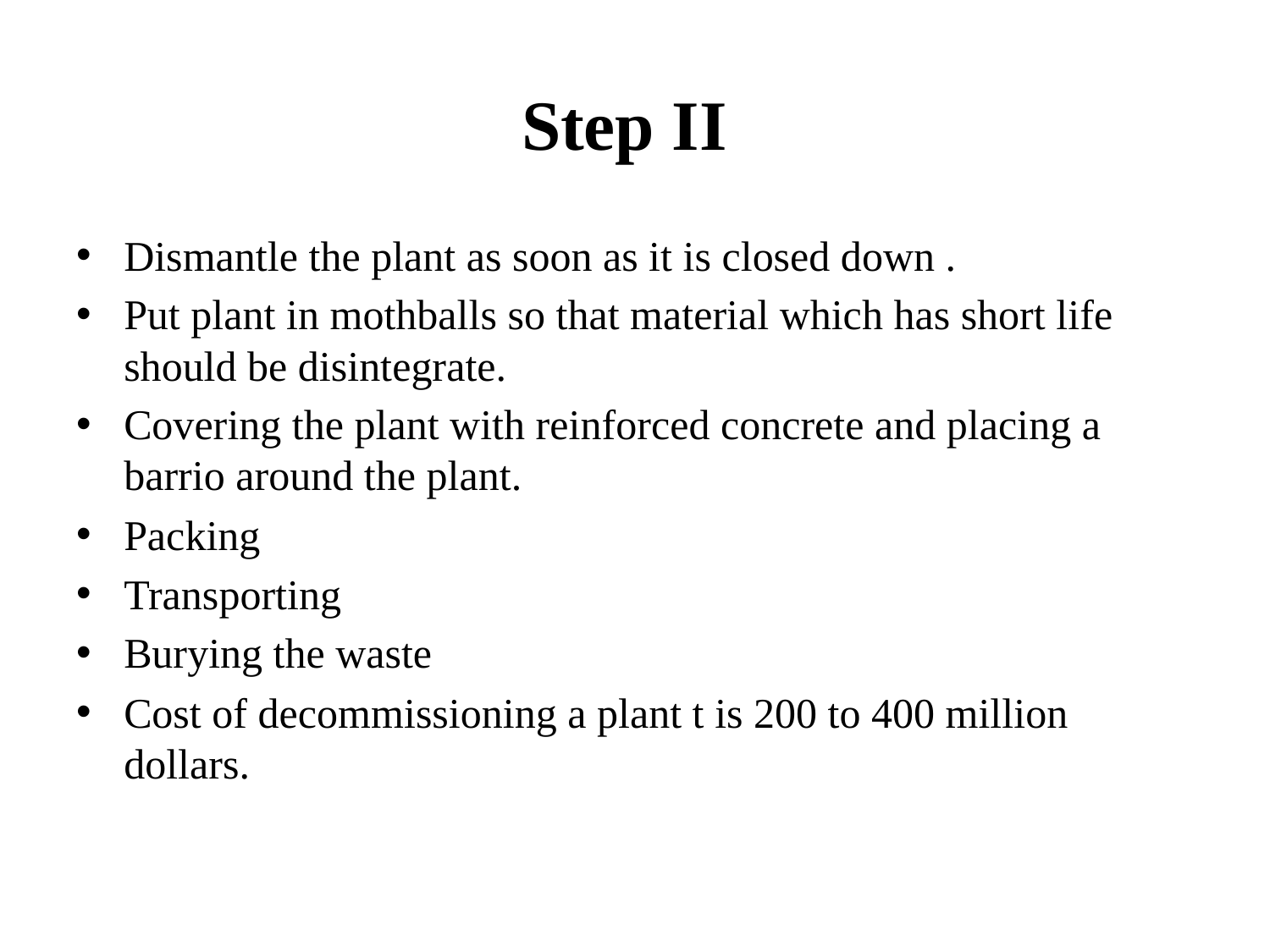

# Step II
Dismantle the plant as soon as it is closed down .
Put plant in mothballs so that material which has short life should be disintegrate.
Covering the plant with reinforced concrete and placing a barrio around the plant.
Packing
Transporting
Burying the waste
Cost of decommissioning a plant t is 200 to 400 million dollars.